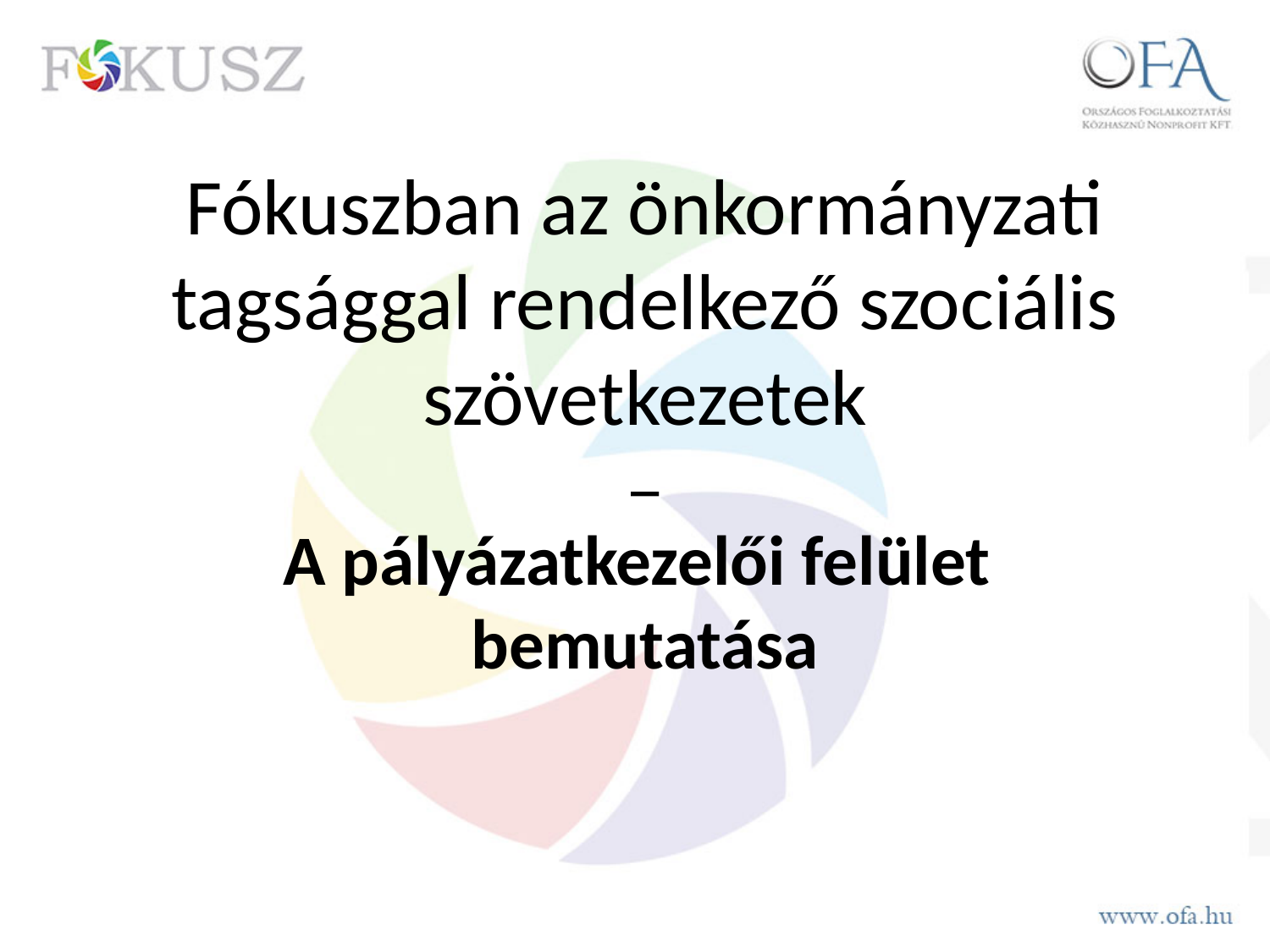

# Fókuszban az önkormányzati tagsággal rendelkező szociális szövetkezetek
_
A pályázatkezelői felület  bemutatása